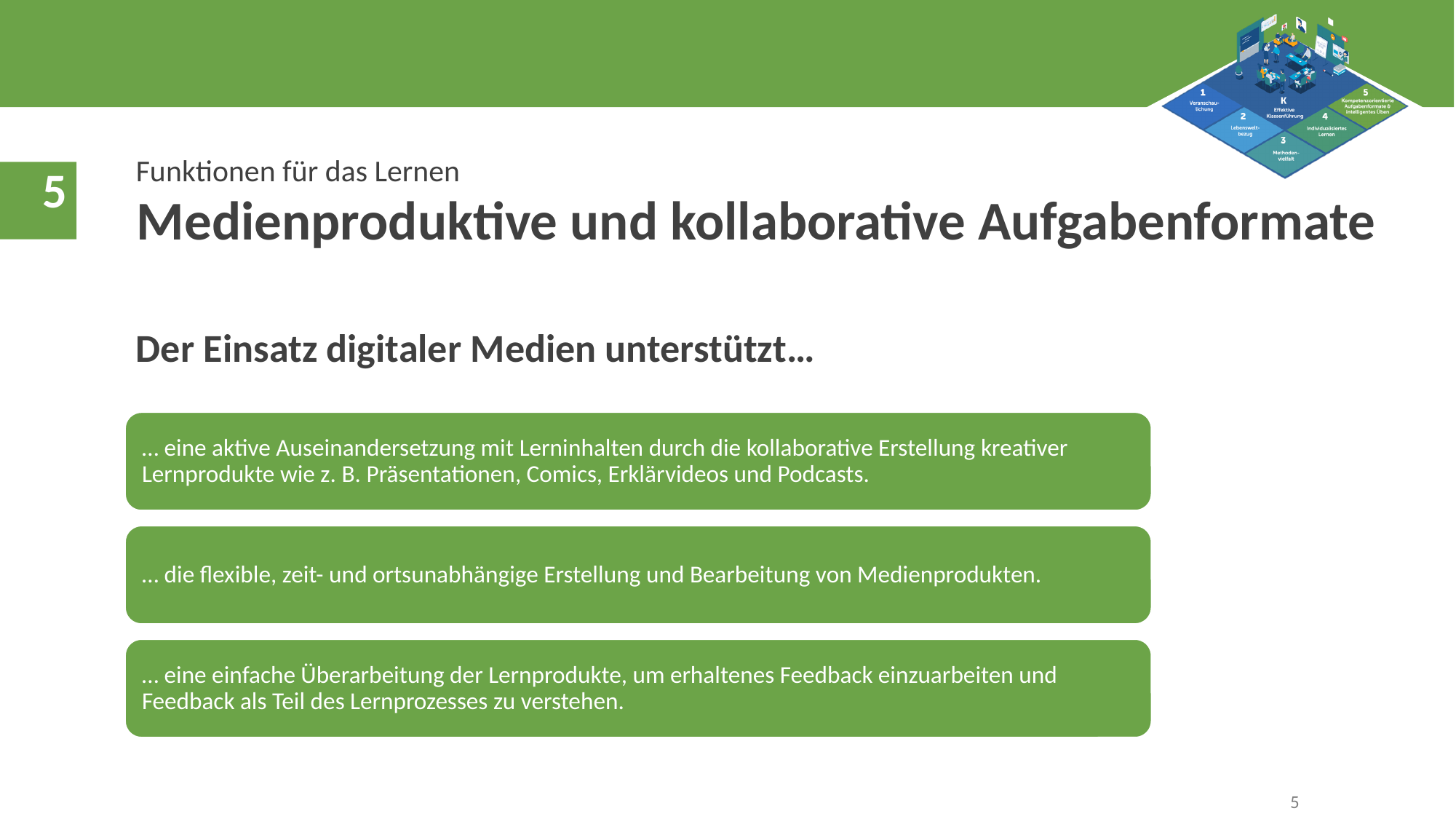

Funktionen für das Lernen
Medienproduktive und kollaborative Aufgabenformate
Der Einsatz digitaler Medien unterstützt…

… eine aktive Auseinandersetzung mit Lerninhalten durch die kollaborative Erstellung kreativer Lernprodukte wie z. B. Präsentationen, Comics, Erklärvideos und Podcasts.
… die flexible, zeit- und ortsunabhängige Erstellung und Bearbeitung von Medienprodukten.
… eine einfache Überarbeitung der Lernprodukte, um erhaltenes Feedback einzuarbeiten und Feedback als Teil des Lernprozesses zu verstehen.
5